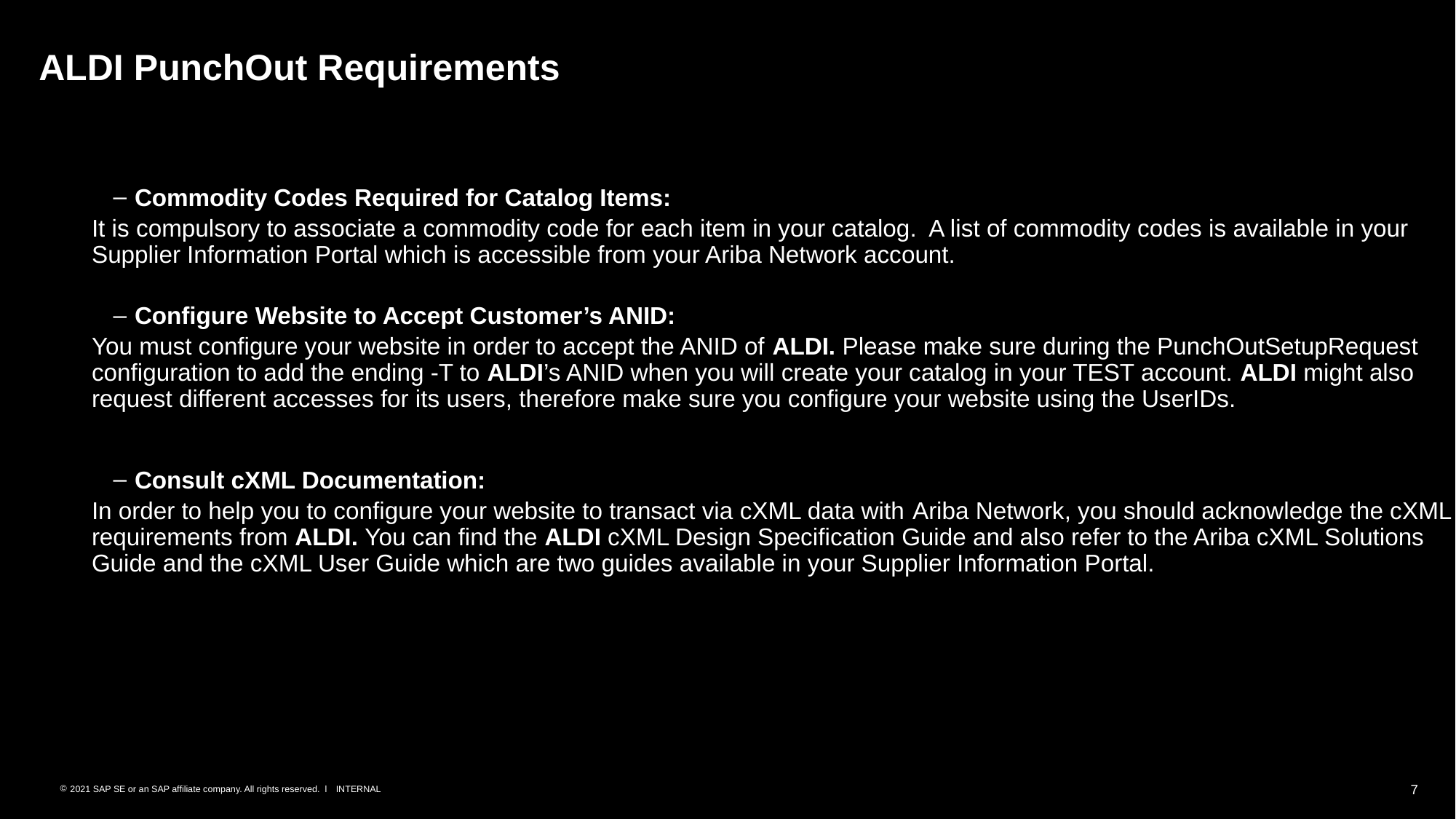

# ALDI PunchOut Requirements

Commodity Codes Required for Catalog Items:
It is compulsory to associate a commodity code for each item in your catalog.  A list of commodity codes is available in your Supplier Information Portal which is accessible from your Ariba Network account.

Configure Website to Accept Customer’s ANID:
You must configure your website in order to accept the ANID of ALDI. Please make sure during the PunchOutSetupRequest configuration to add the ending -T to ALDI’s ANID when you will create your catalog in your TEST account. ALDI might also request different accesses for its users, therefore make sure you configure your website using the UserIDs.

Consult cXML Documentation:
In order to help you to configure your website to transact via cXML data with Ariba Network, you should acknowledge the cXML requirements from ALDI. You can find the ALDI cXML Design Specification Guide and also refer to the Ariba cXML Solutions Guide and the cXML User Guide which are two guides available in your Supplier Information Portal.